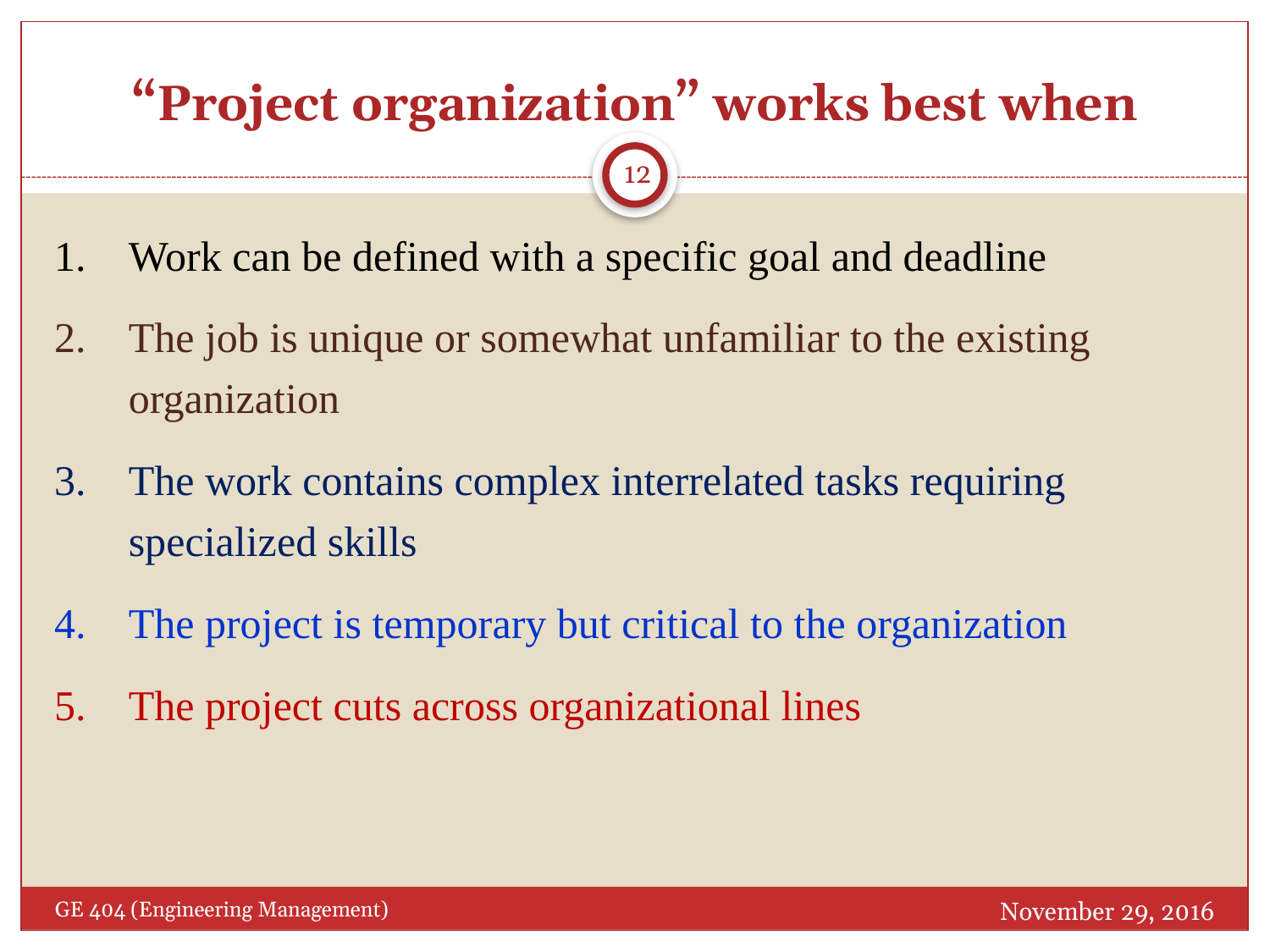

# “Project organization” works best when
12
Work can be defined with a specific goal and deadline
The job is unique or somewhat unfamiliar to the existing organization
The work contains complex interrelated tasks requiring specialized skills
The project is temporary but critical to the organization
The project cuts across organizational lines
November 29, 2016
GE 404 (Engineering Management)